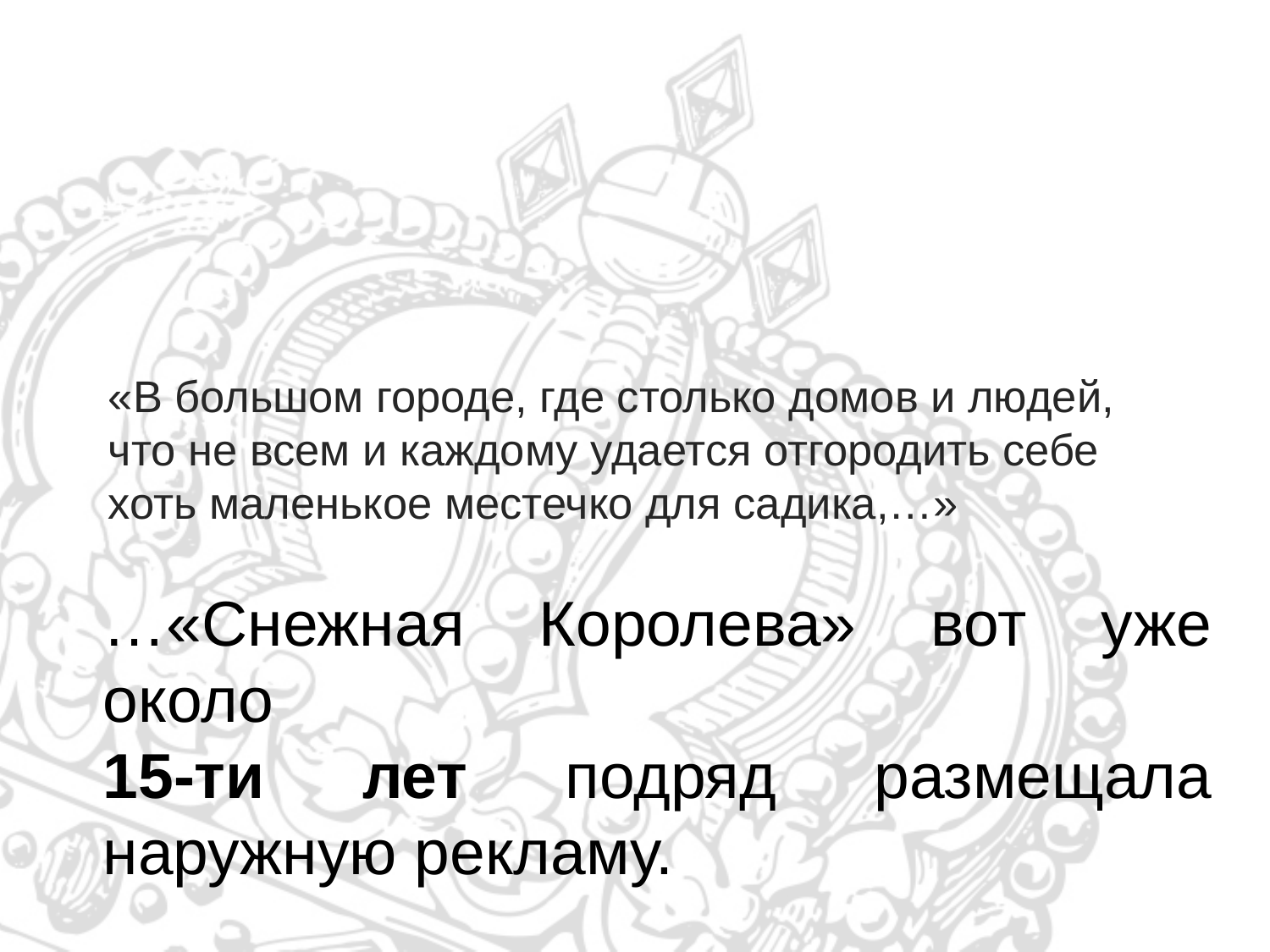

«В большом городе, где столько домов и людей, что не всем и каждому удается отгородить себе хоть маленькое местечко для садика,…»
# …«Снежная Королева» вот уже около 15-ти лет подряд размещала наружную рекламу.